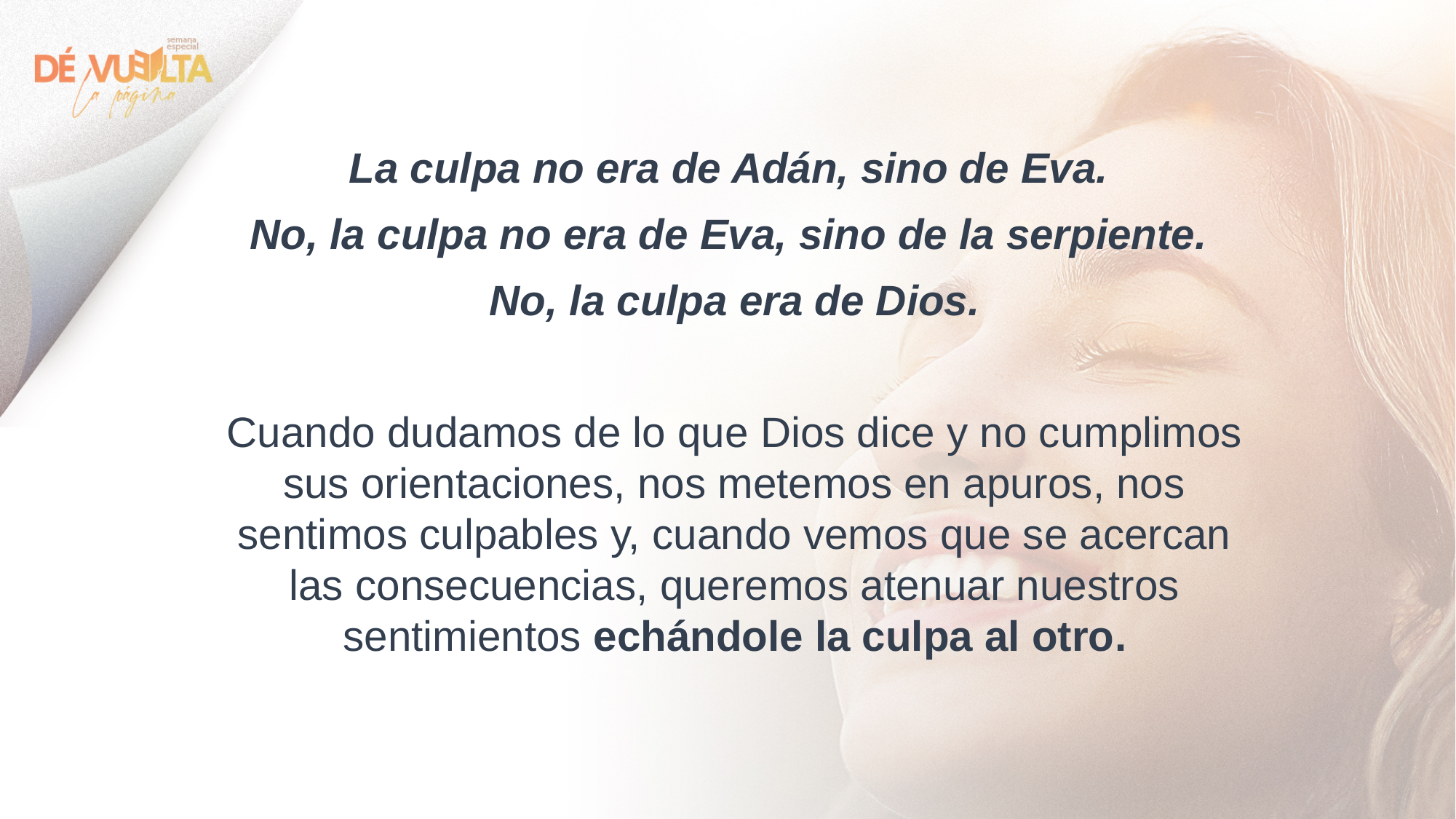

La culpa no era de Adán, sino de Eva.
No, la culpa no era de Eva, sino de la serpiente.
No, la culpa era de Dios.

Cuando dudamos de lo que Dios dice y no cumplimos sus orientaciones, nos metemos en apuros, nos sentimos culpables y, cuando vemos que se acercan las consecuencias, queremos atenuar nuestros sentimientos echándole la culpa al otro.